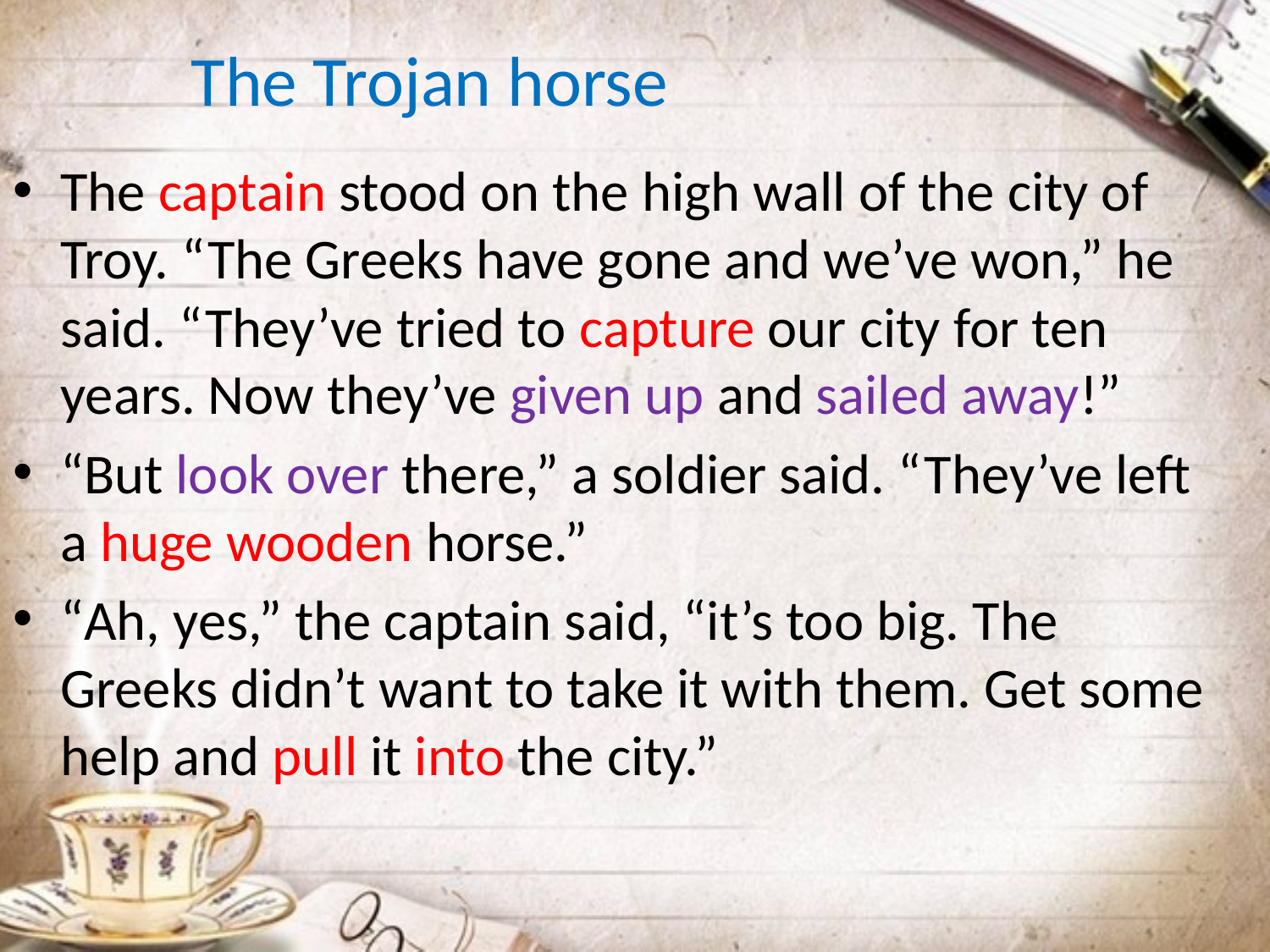

The Trojan horse
The captain stood on the high wall of the city of Troy. “The Greeks have gone and we’ve won,” he said. “They’ve tried to capture our city for ten years. Now they’ve given up and sailed away!”
“But look over there,” a soldier said. “They’ve left a huge wooden horse.”
“Ah, yes,” the captain said, “it’s too big. The Greeks didn’t want to take it with them. Get some help and pull it into the city.”